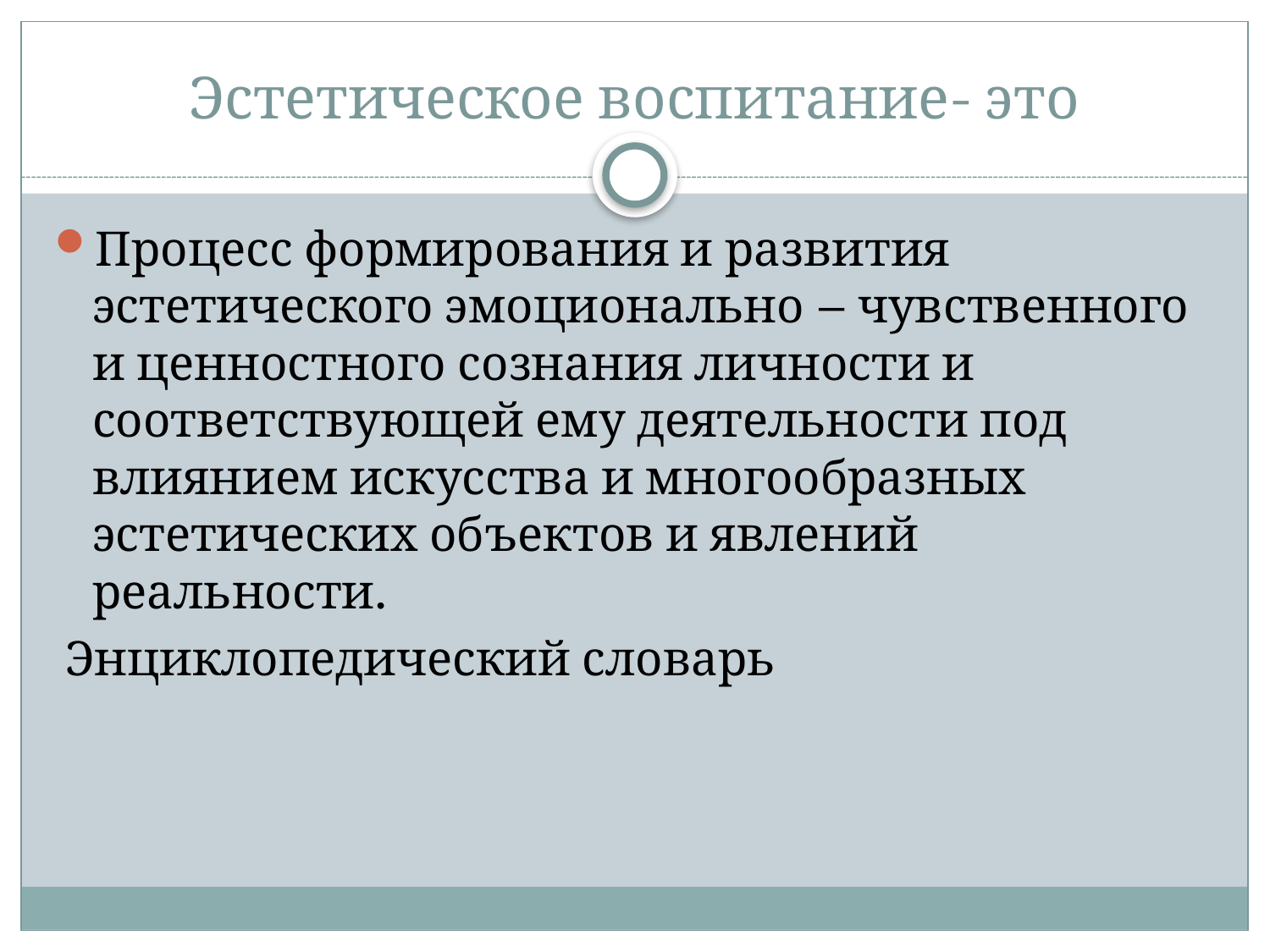

# Эстетическое воспитание- это
Процесс формирования и развития эстетического эмоционально – чувственного и ценностного сознания личности и соответствующей ему деятельности под влиянием искусства и многообразных эстетических объектов и явлений реальности.
Энциклопедический словарь